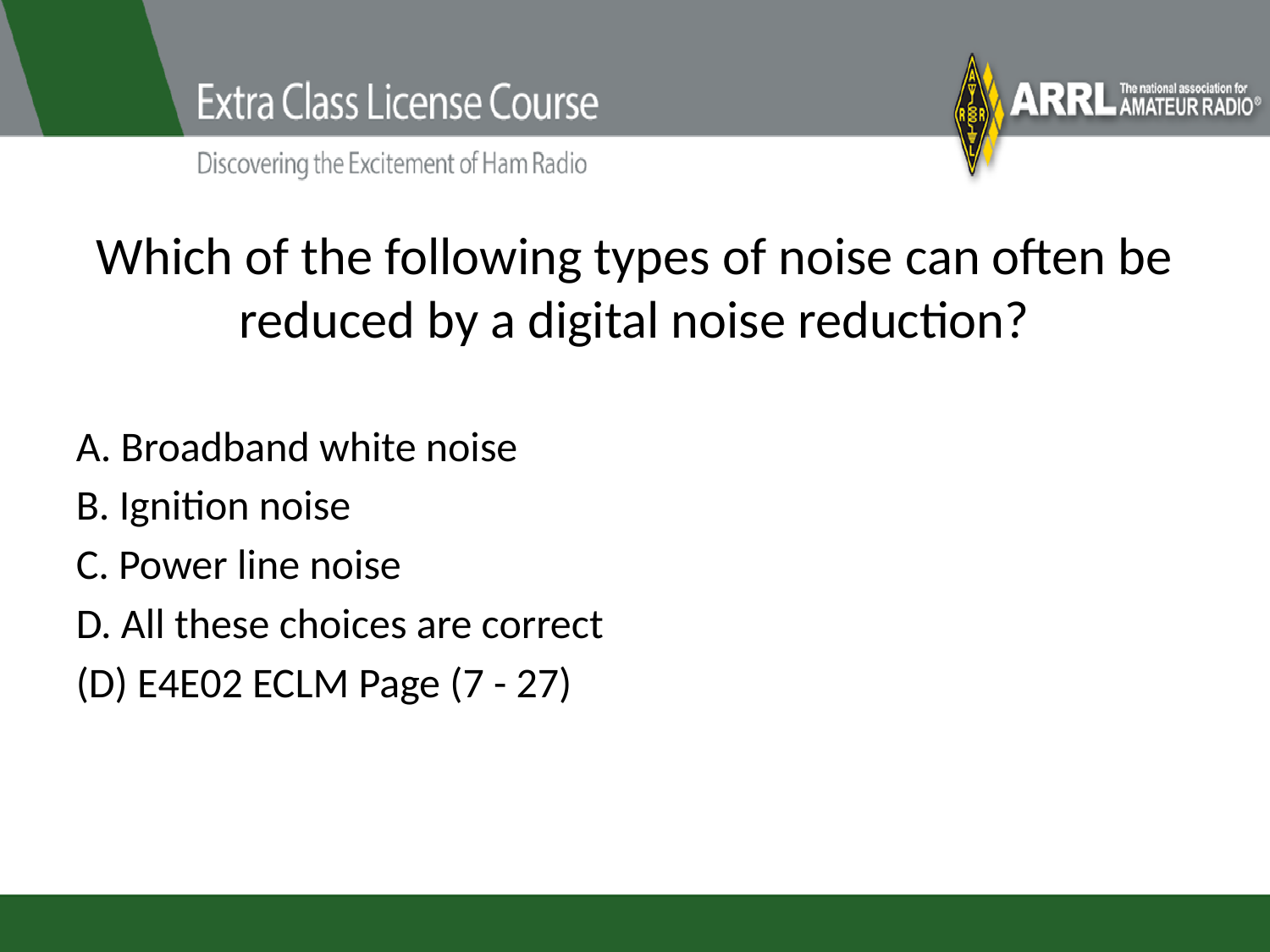

# Which of the following types of noise can often be reduced by a digital noise reduction?
A. Broadband white noise
B. Ignition noise
C. Power line noise
D. All these choices are correct
(D) E4E02 ECLM Page (7 - 27)